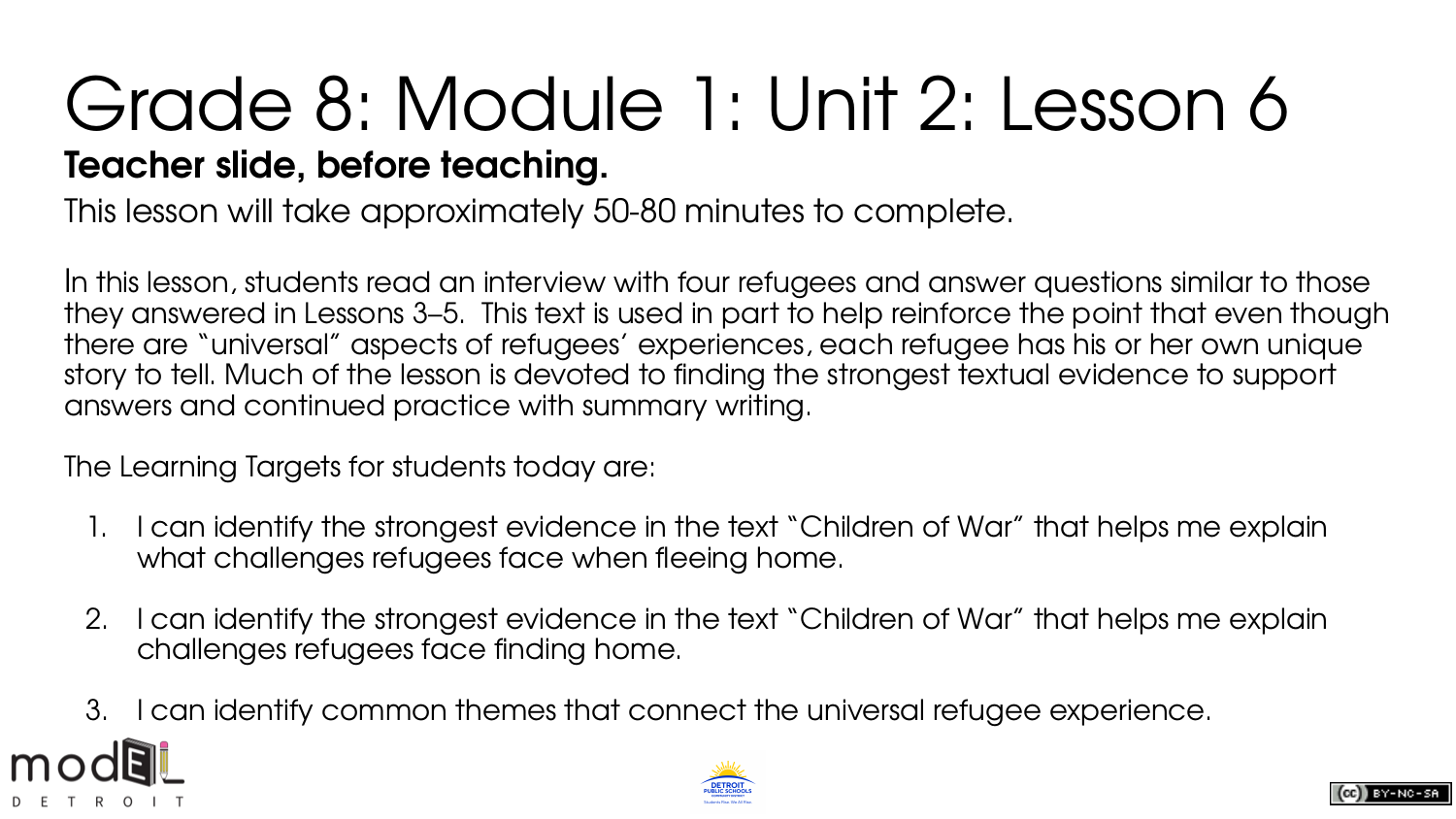

# Grade 8: Module 1: Unit 2: Lesson 6 Teacher slide, before teaching.
This lesson will take approximately 50-80 minutes to complete.

In this lesson, students read an interview with four refugees and answer questions similar to those they answered in Lessons 3–5.  This text is used in part to help reinforce the point that even though there are “universal” aspects of refugees’ experiences, each refugee has his or her own unique story to tell. Much of the lesson is devoted to finding the strongest textual evidence to support answers and continued practice with summary writing.

The Learning Targets for students today are:
I can identify the strongest evidence in the text “Children of War” that helps me explain what challenges refugees face when fleeing home.
I can identify the strongest evidence in the text “Children of War” that helps me explain challenges refugees face finding home.
I can identify common themes that connect the universal refugee experience.